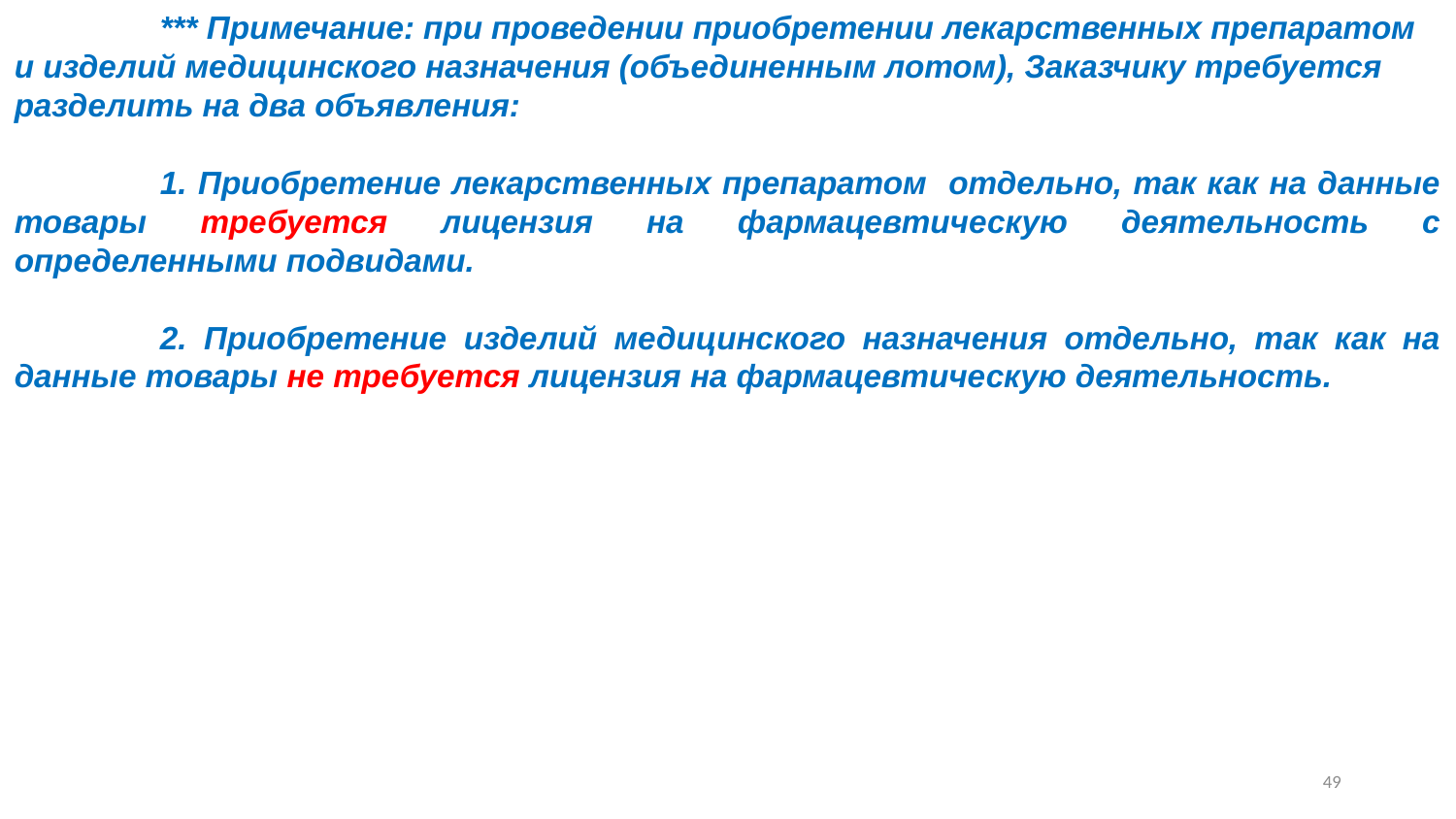

*** Примечание: при проведении приобретении лекарственных препаратом и изделий медицинского назначения (объединенным лотом), Заказчику требуется разделить на два объявления:

	1. Приобретение лекарственных препаратом  отдельно, так как на данные товары требуется лицензия на фармацевтическую деятельность с определенными подвидами.

	2. Приобретение изделий медицинского назначения отдельно, так как на данные товары не требуется лицензия на фармацевтическую деятельность.

49